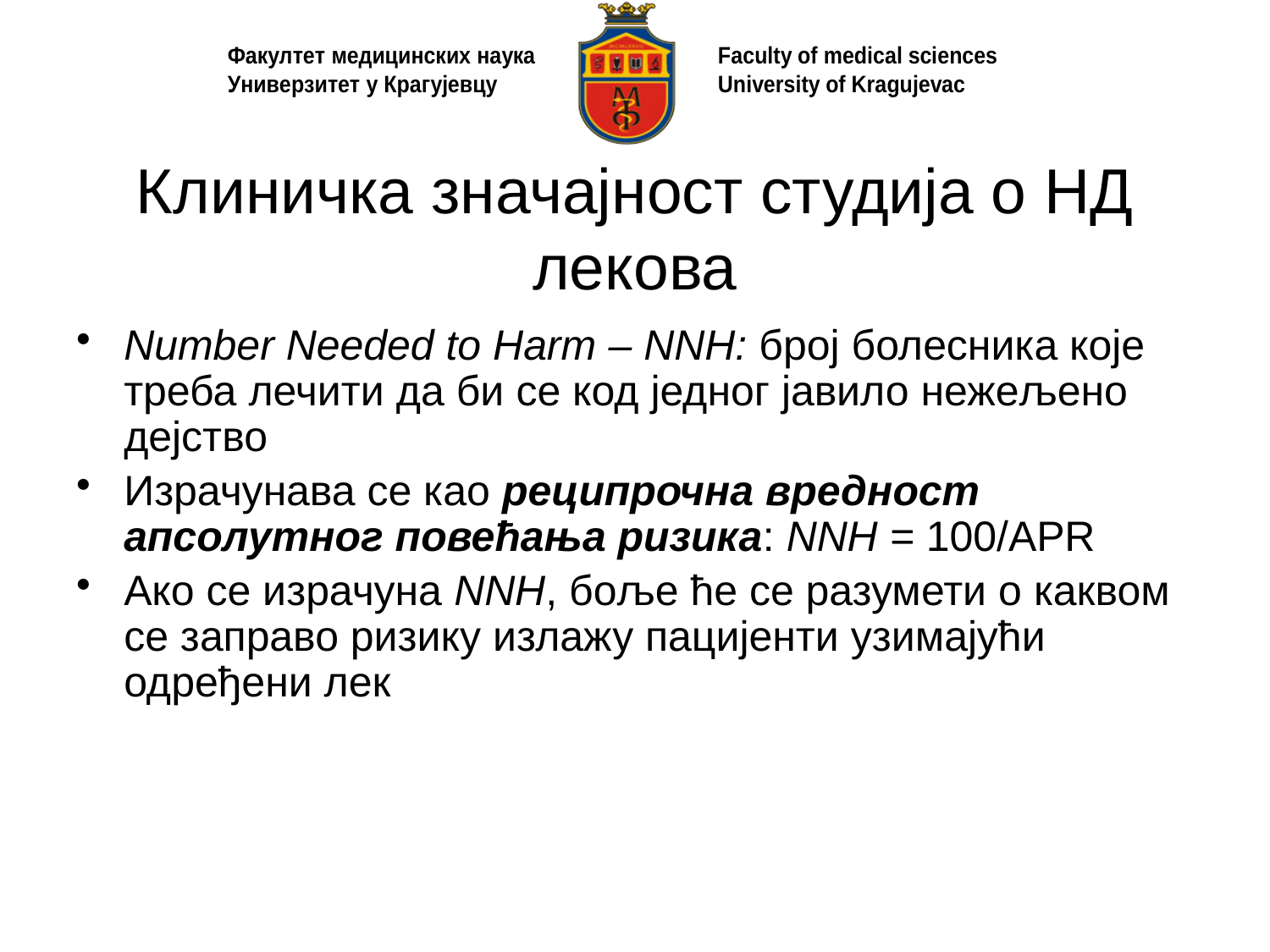

# Клиничка значајност студија о НД лекова
Number Needed to Harm – NNH: број болесника које треба лечити да би се код једног јавило нежељено дејство
Израчунава се као реципрочна вредност апсолутног повећања ризика: NNH = 100/APR
Ако се израчуна NNH, боље ће се разумети о каквом се заправо ризику излажу пацијенти узимајући одређени лек